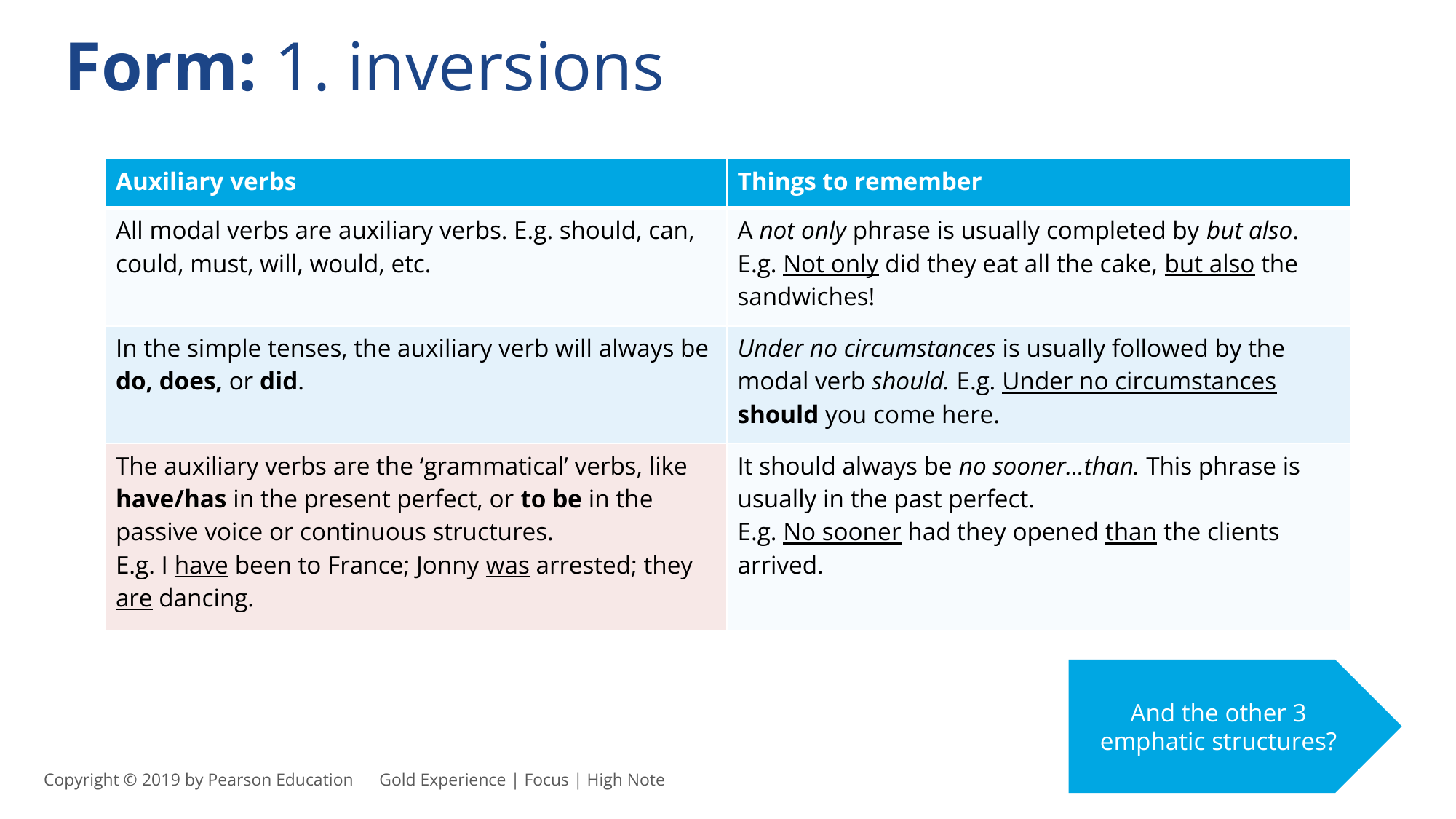

Form: 1. inversions

| Auxiliary verbs | Things to remember |
| --- | --- |
| All modal verbs are auxiliary verbs. E.g. should, can, could, must, will, would, etc. | A not only phrase is usually completed by but also. E.g. Not only did they eat all the cake, but also the sandwiches! |
| In the simple tenses, the auxiliary verb will always be do, does, or did. | Under no circumstances is usually followed by the modal verb should. E.g. Under no circumstances should you come here. |
| The auxiliary verbs are the ‘grammatical’ verbs, like have/has in the present perfect, or to be in the passive voice or continuous structures. E.g. I have been to France; Jonny was arrested; they are dancing. | It should always be no sooner...than. This phrase is usually in the past perfect. E.g. No sooner had they opened than the clients arrived. |
And the other 3 emphatic structures?
Copyright © 2019 by Pearson Education      Gold Experience | Focus | High Note